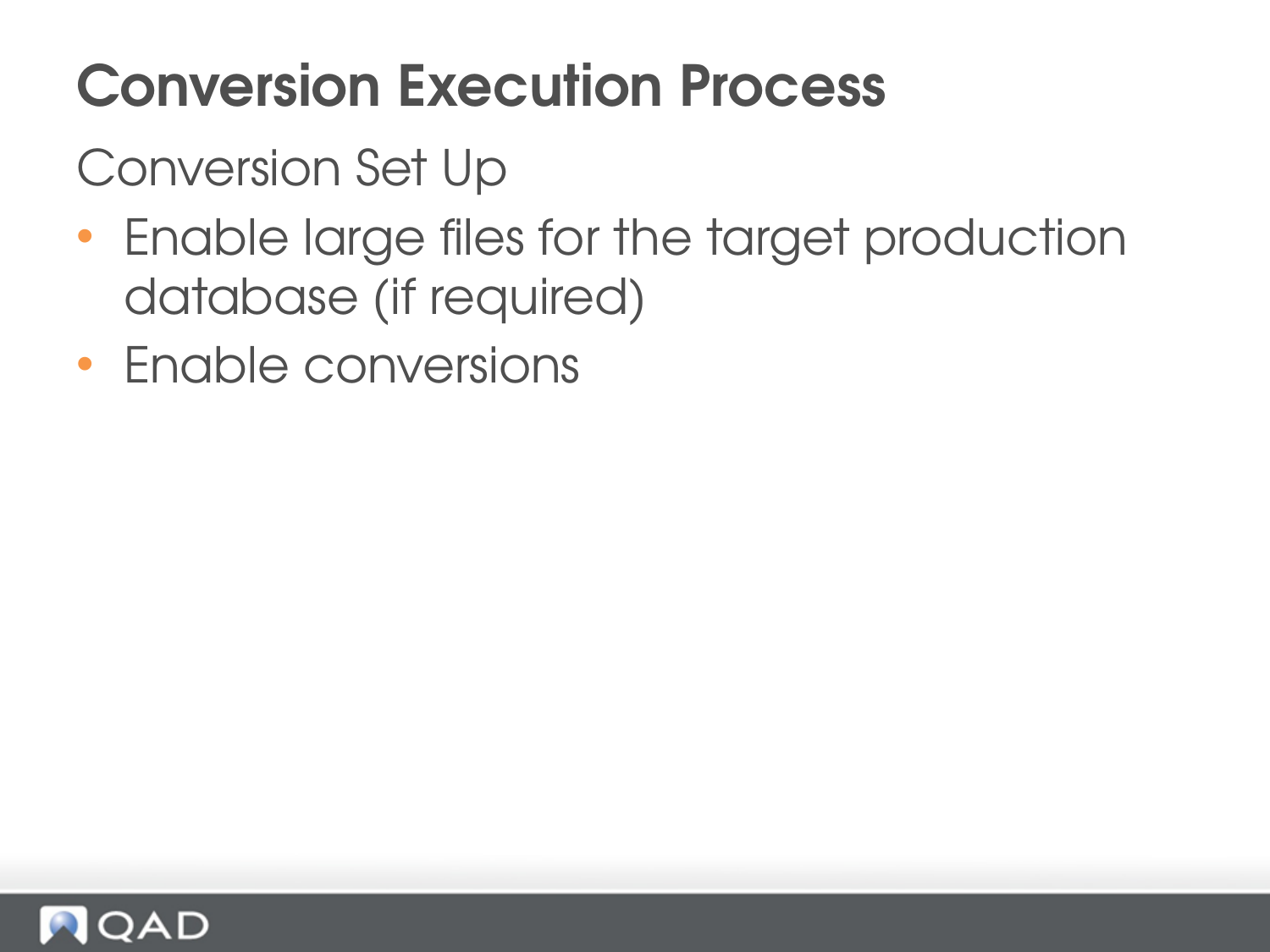

# Conversion Execution Process
Conversion Set Up
Enable large files for the target production database (if required)
Enable conversions